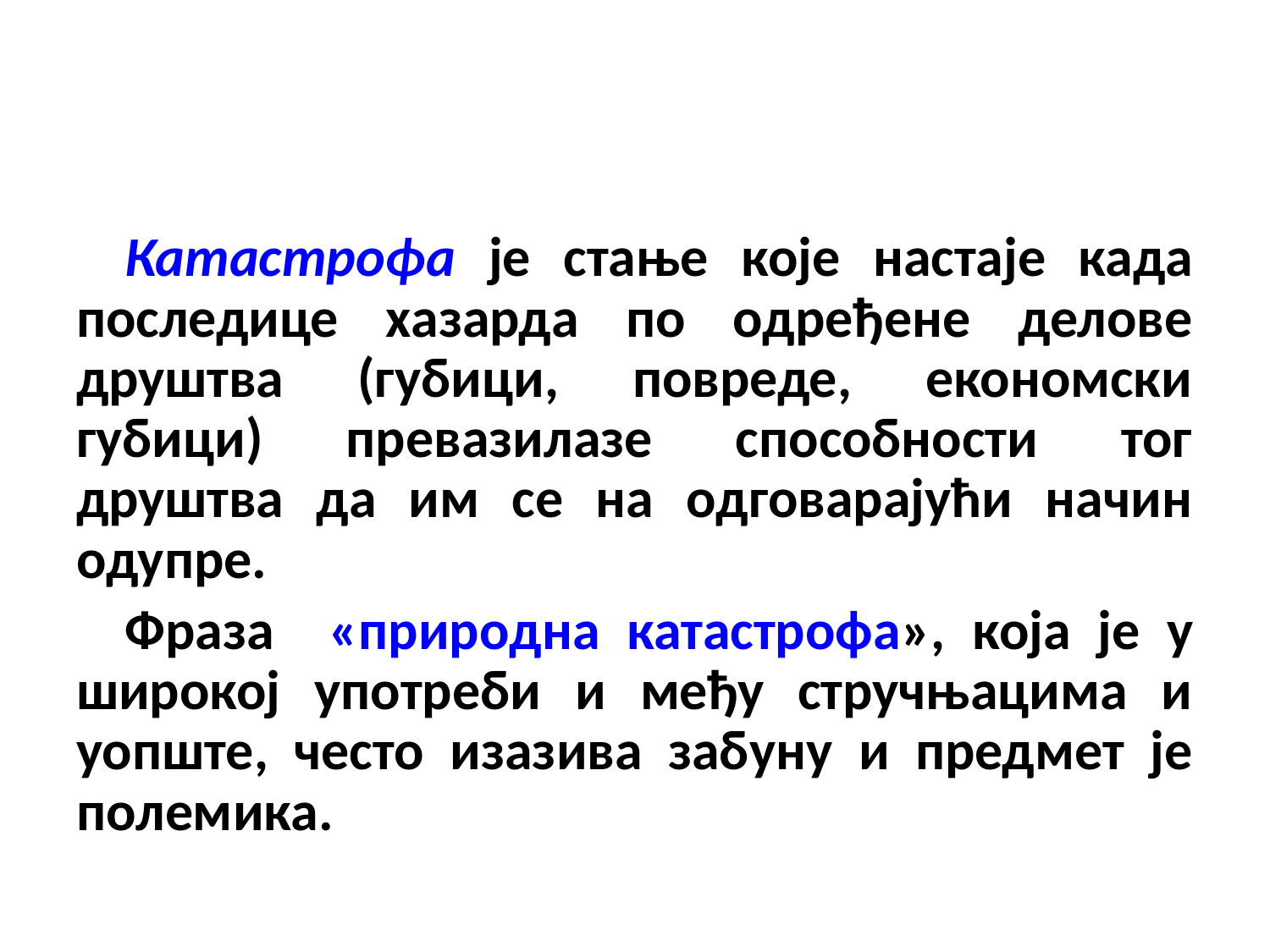

#
Катастрофа је стање које настаје када последице хазарда по одређене делове друштва (губици, повреде, економски губици) превазилазе способности тог друштва да им се на одговарајући начин одупре.
Фраза  «природна катастрофа», која је у широкој употреби и међу стручњацима и уопште, често изазива забуну и предмет је полемика.